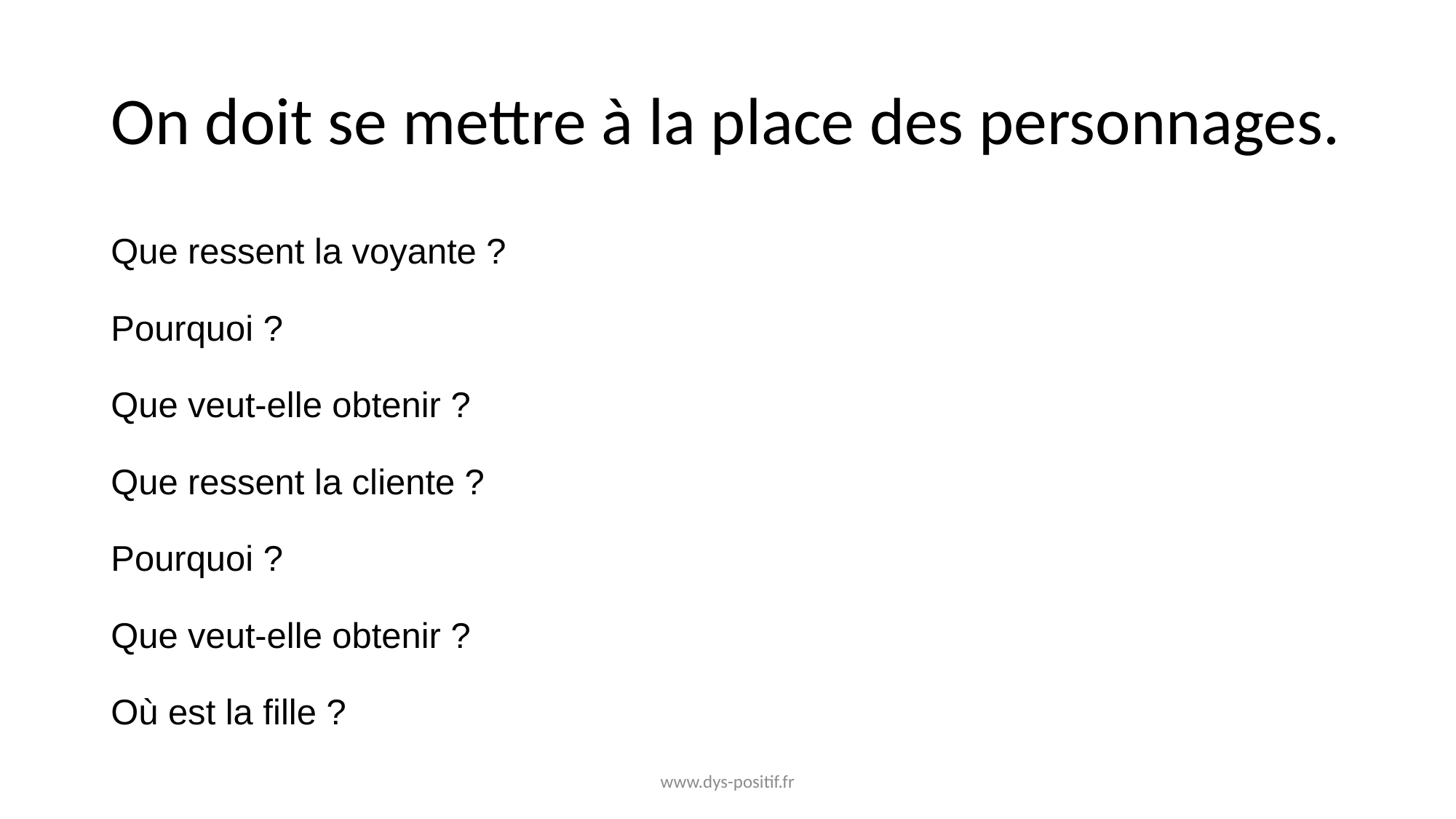

# On doit se mettre à la place des personnages.
Que ressent la voyante ?
Pourquoi ?
Que veut-elle obtenir ?
Que ressent la cliente ?
Pourquoi ?
Que veut-elle obtenir ?
Où est la fille ?

www.dys-positif.fr